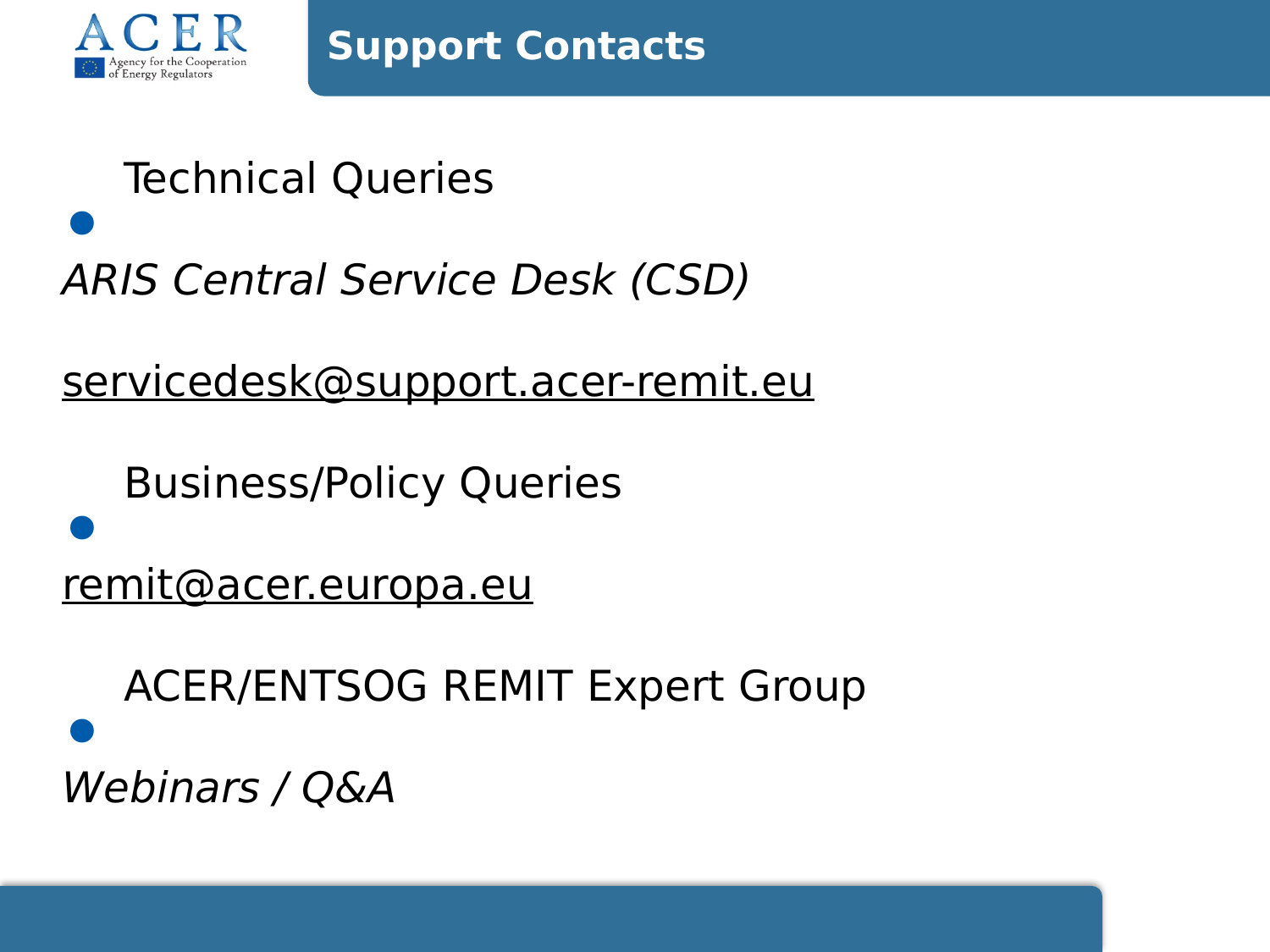

Support Contacts

Technical Queries

ARIS Central Service Desk (CSD)

servicedesk@support.acer-remit.eu

Business/Policy Queries

remit@acer.europa.eu

ACER/ENTSOG REMIT Expert Group

Webinars / Q&A